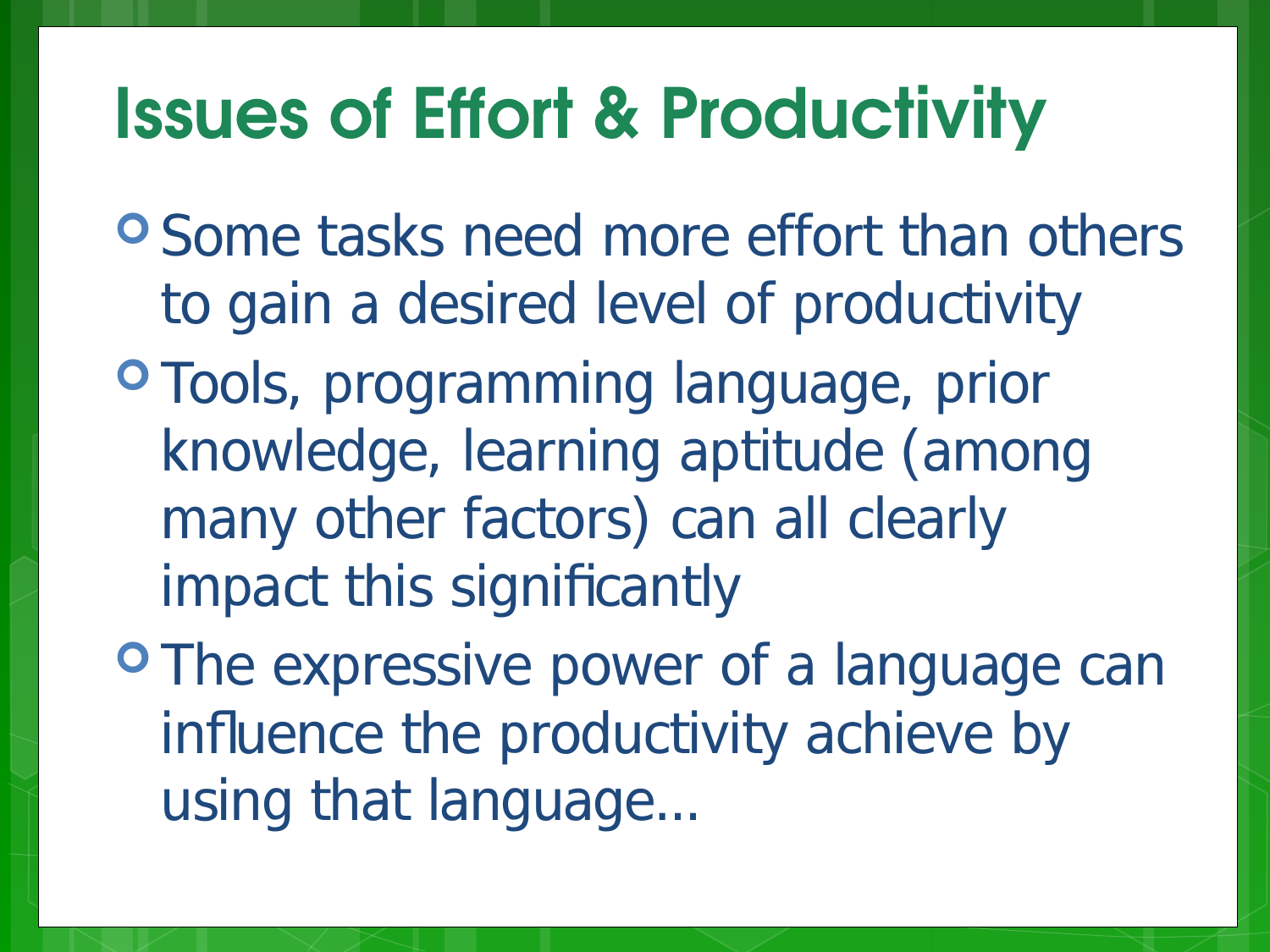

# Issues of Effort & Productivity
Some tasks need more effort than others to gain a desired level of productivity
Tools, programming language, prior knowledge, learning aptitude (among many other factors) can all clearly impact this significantly
The expressive power of a language can influence the productivity achieve by using that language…